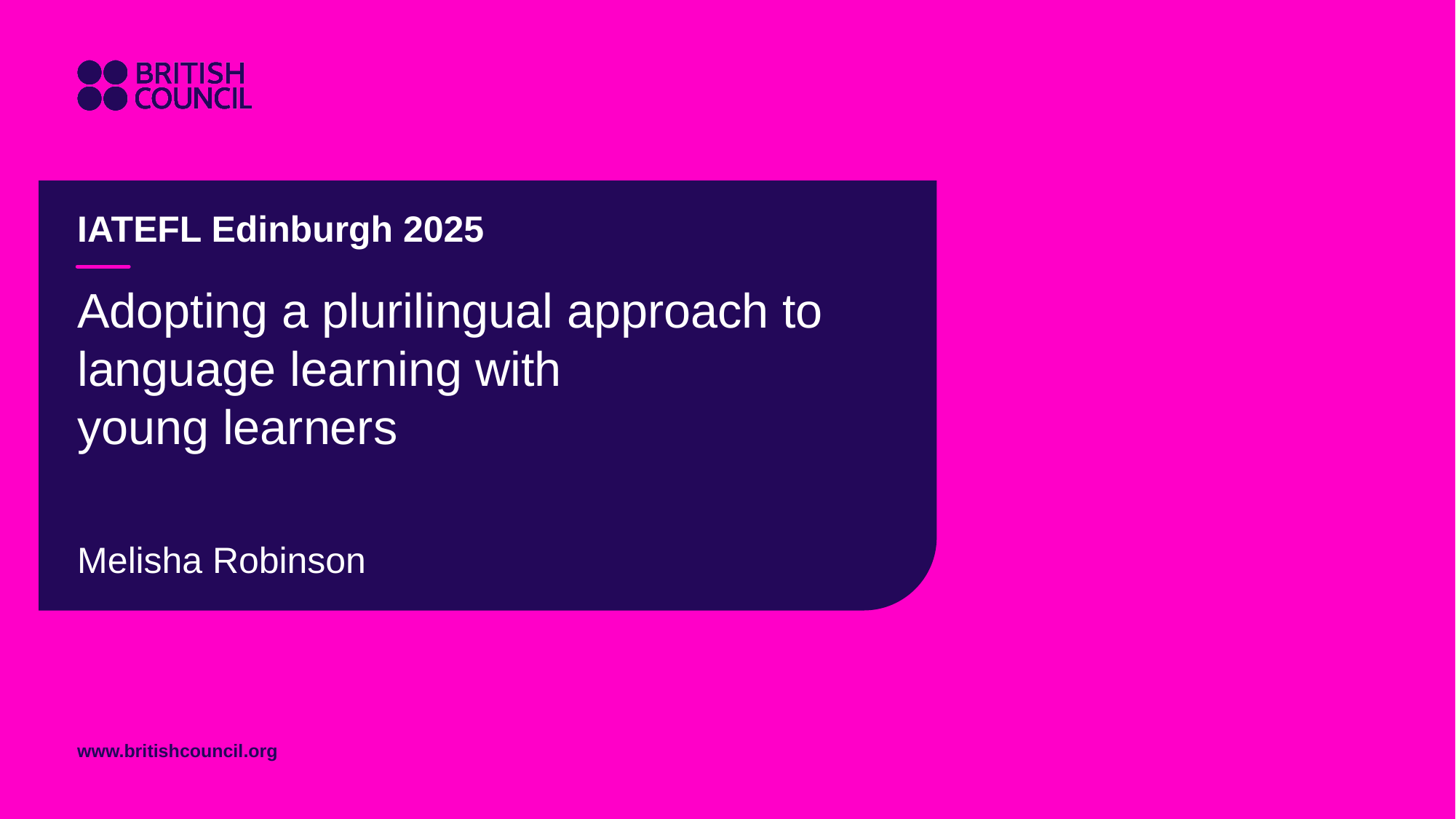

IATEFL Edinburgh 2025
# Adopting a plurilingual approach to language learning with young learners
Melisha Robinson